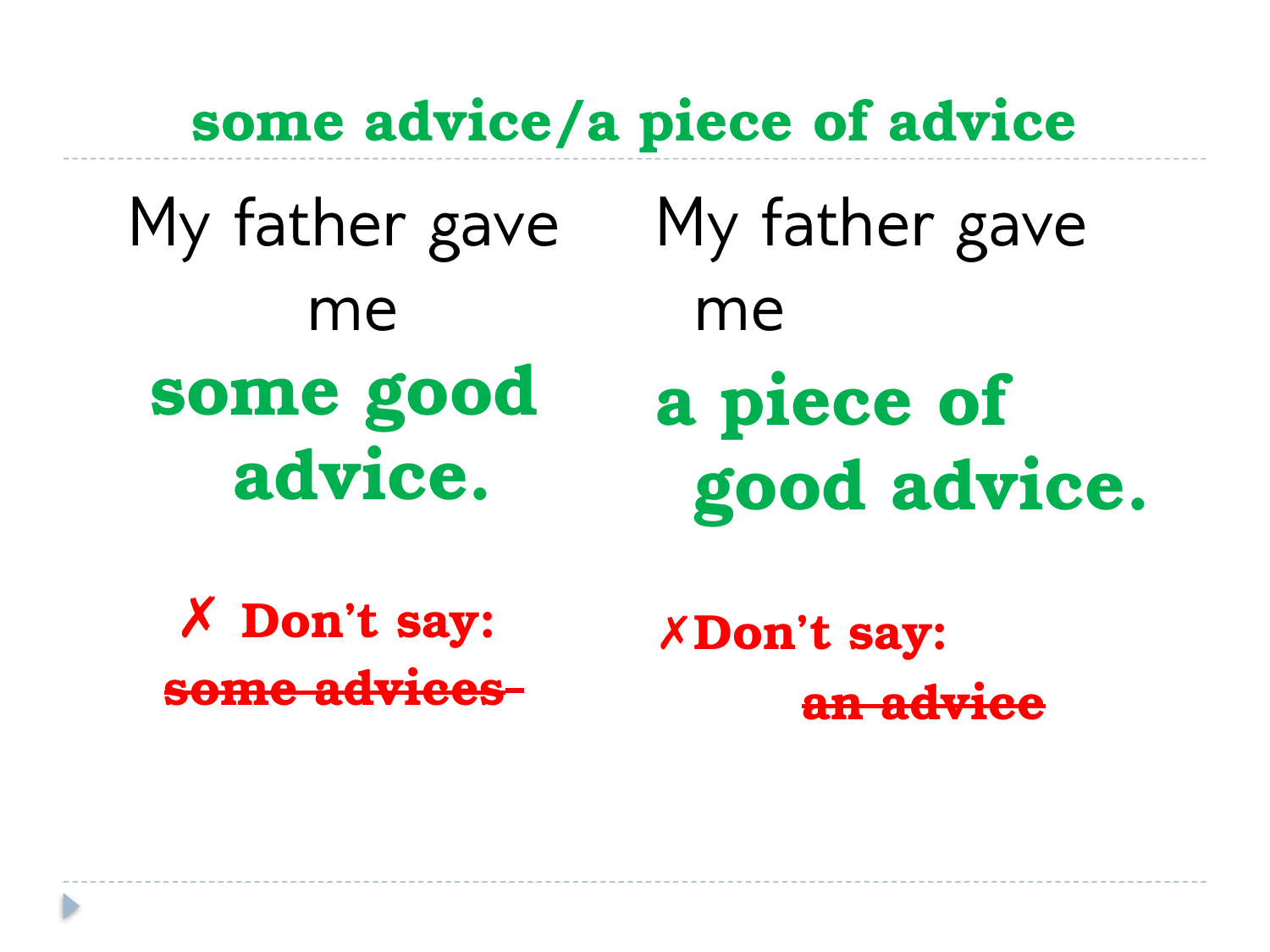

# some advice/a piece of advice
My father gave me
a piece of good advice.

✗Don’t say:
an advice

My father gave me
some good advice.

✗ Don’t say:
some advices